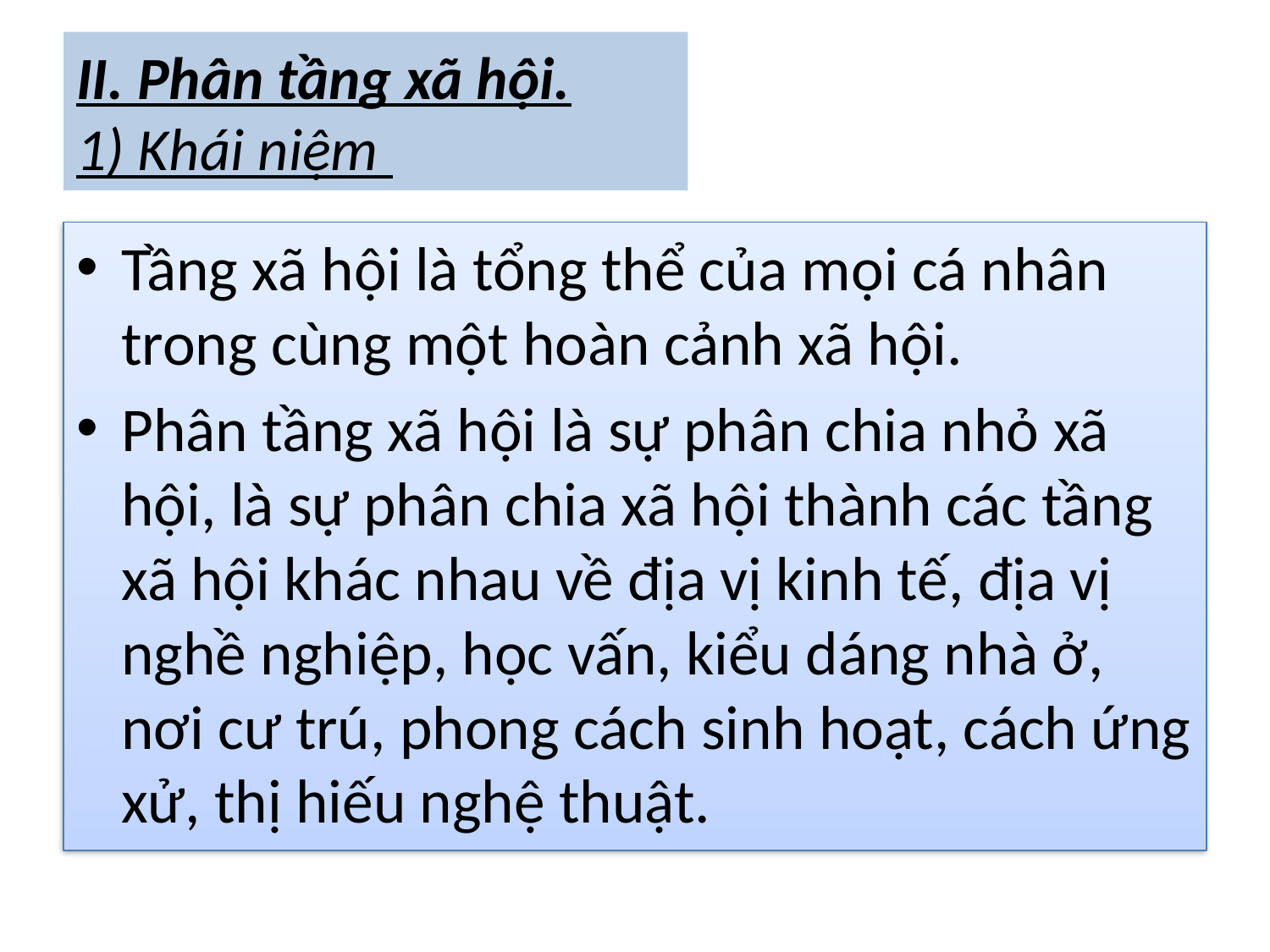

# II. Phân tầng xã hội. 1) Khái niệm
Tầng xã hội là tổng thể của mọi cá nhân trong cùng một hoàn cảnh xã hội.
Phân tầng xã hội là sự phân chia nhỏ xã hội, là sự phân chia xã hội thành các tầng xã hội khác nhau về địa vị kinh tế, địa vị nghề nghiệp, học vấn, kiểu dáng nhà ở, nơi cư trú, phong cách sinh hoạt, cách ứng xử, thị hiếu nghệ thuật.